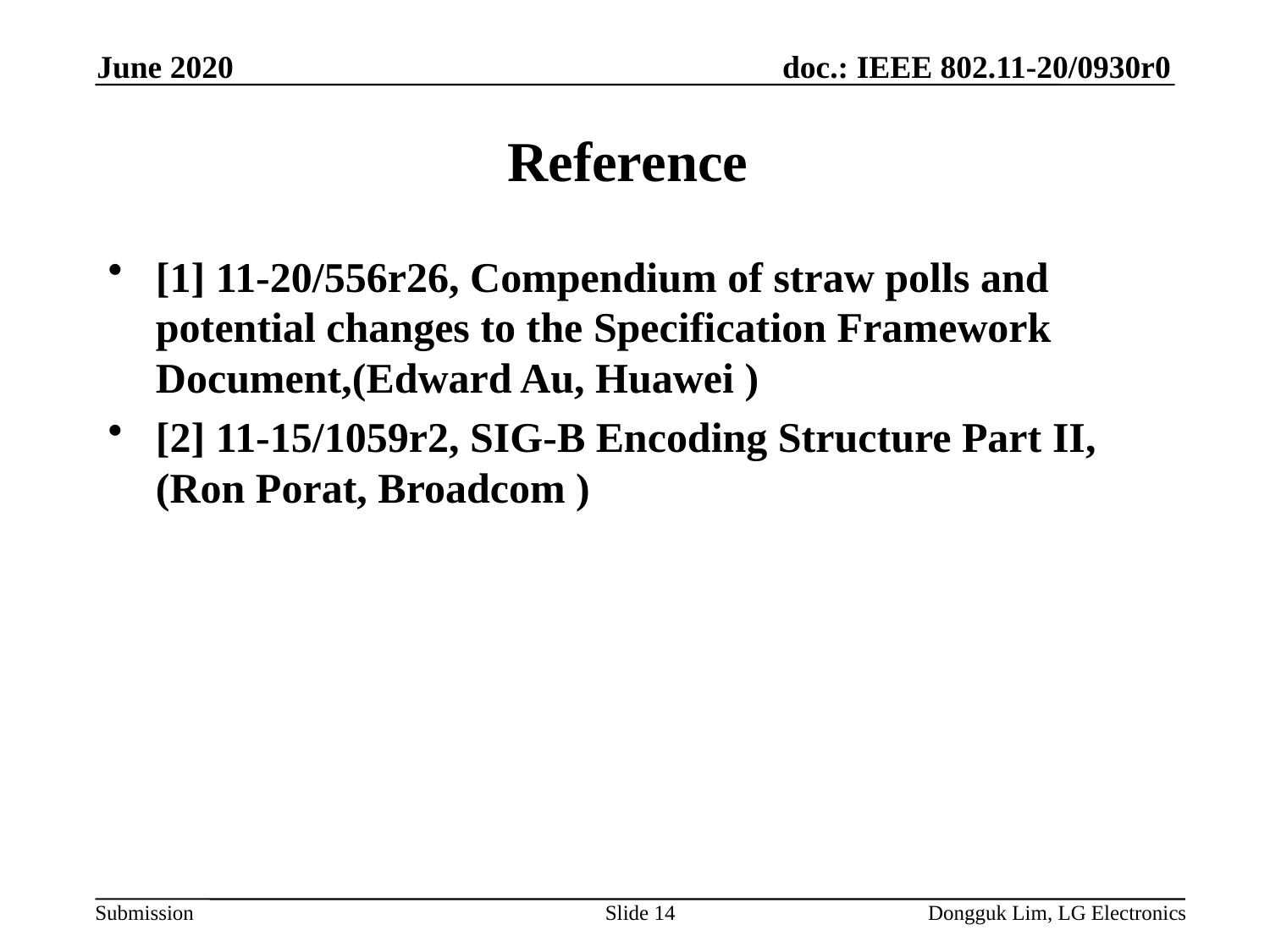

June 2020
# Reference
[1] 11-20/556r26, Compendium of straw polls and potential changes to the Specification Framework Document,(Edward Au, Huawei )
[2] 11-15/1059r2, SIG-B Encoding Structure Part II, (Ron Porat, Broadcom )

Slide 14
Dongguk Lim, LG Electronics